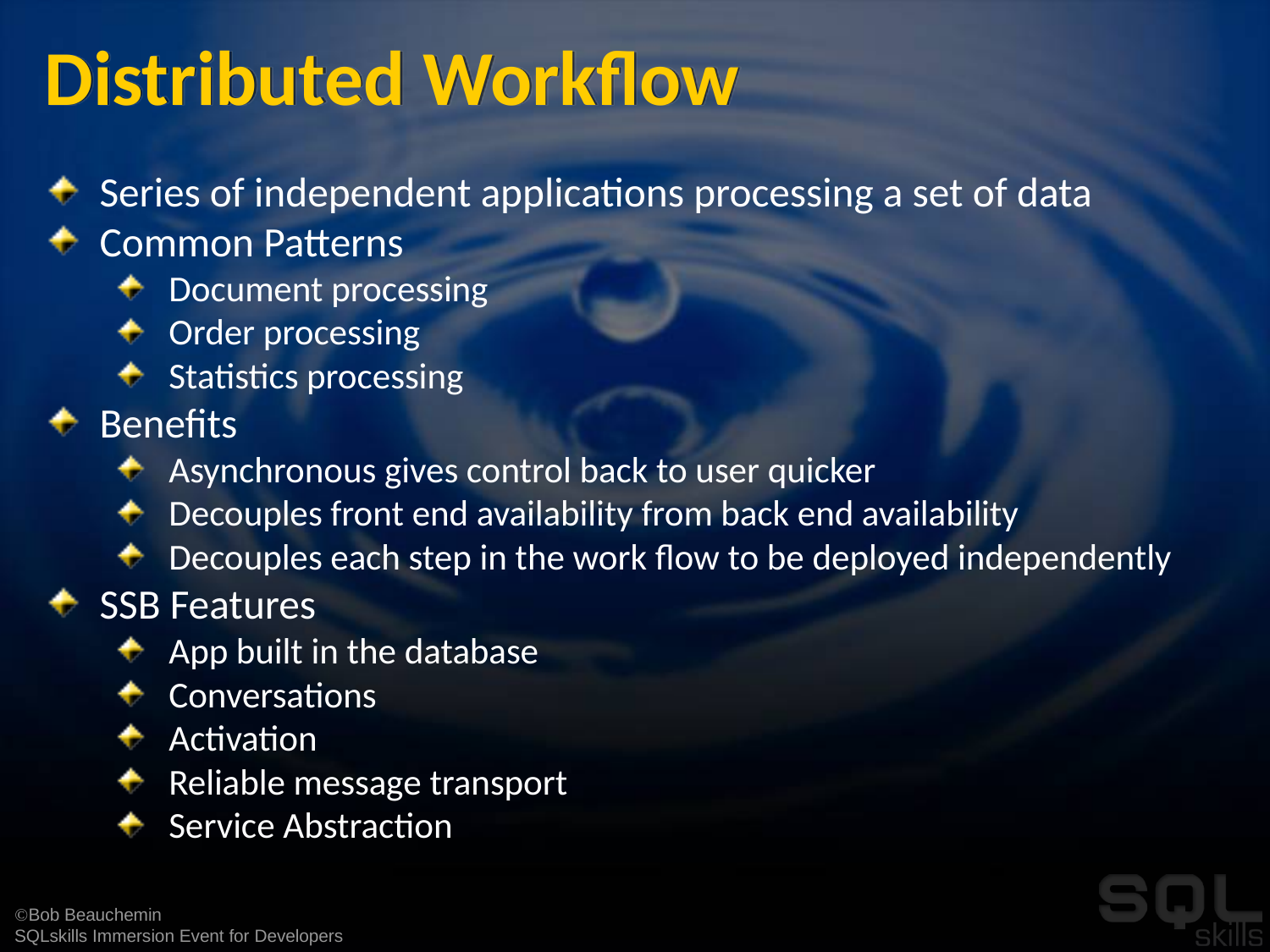

# Distributed Workflow
Series of independent applications processing a set of data
Common Patterns
Document processing
Order processing
Statistics processing
Benefits
Asynchronous gives control back to user quicker
Decouples front end availability from back end availability
Decouples each step in the work flow to be deployed independently
SSB Features
App built in the database
Conversations
Activation
Reliable message transport
Service Abstraction